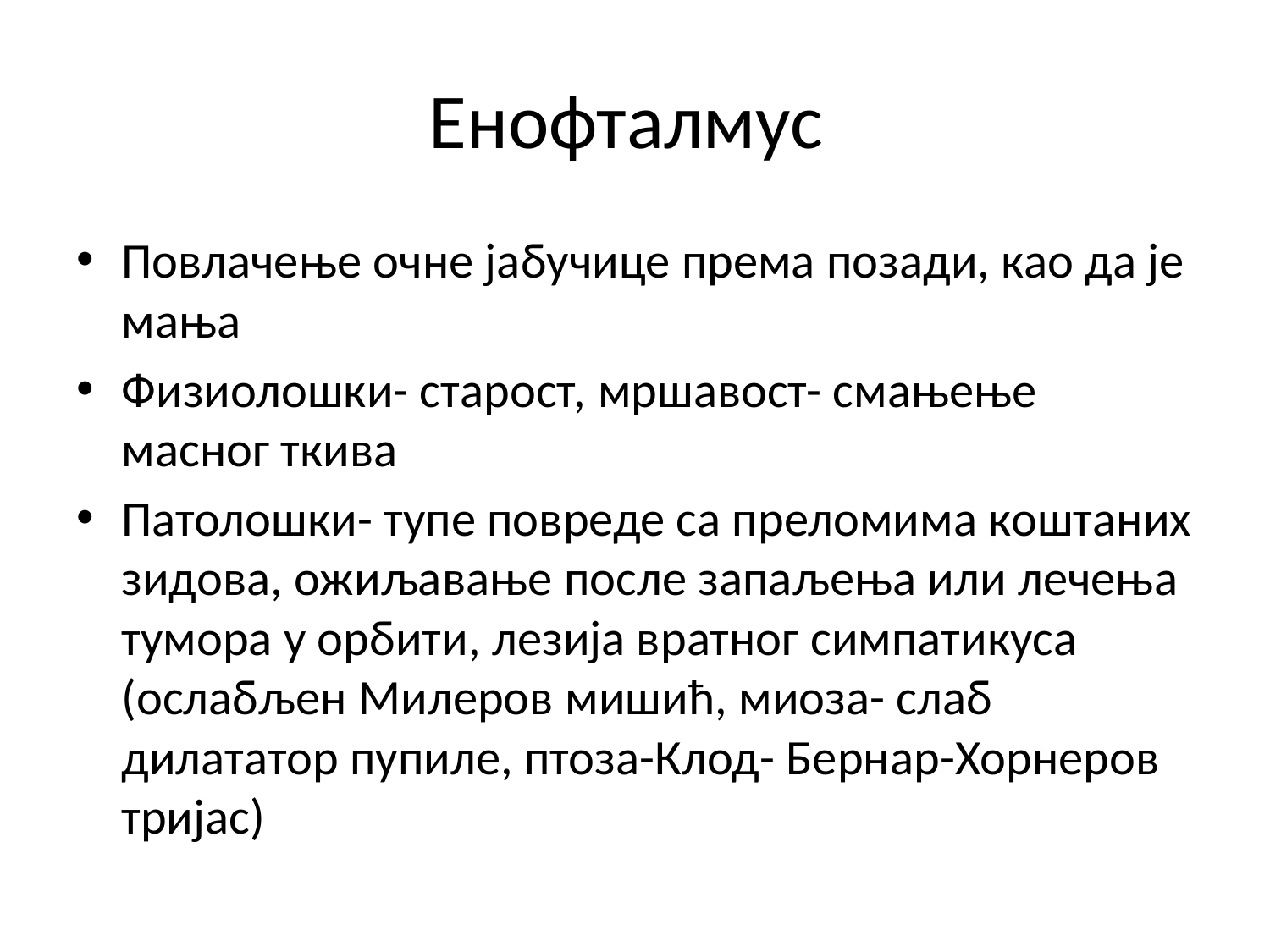

# Енофталмус
Повлачење очне јабучице према позади, као да је мања
Физиолошки- старост, мршавост- смањење масног ткива
Патолошки- тупе повреде са преломима коштаних зидова, ожиљавање после запаљења или лечења тумора у орбити, лезија вратног симпатикуса (ослабљен Милеров мишић, миоза- слаб дилататор пупиле, птоза-Клод- Бернар-Хорнеров тријас)